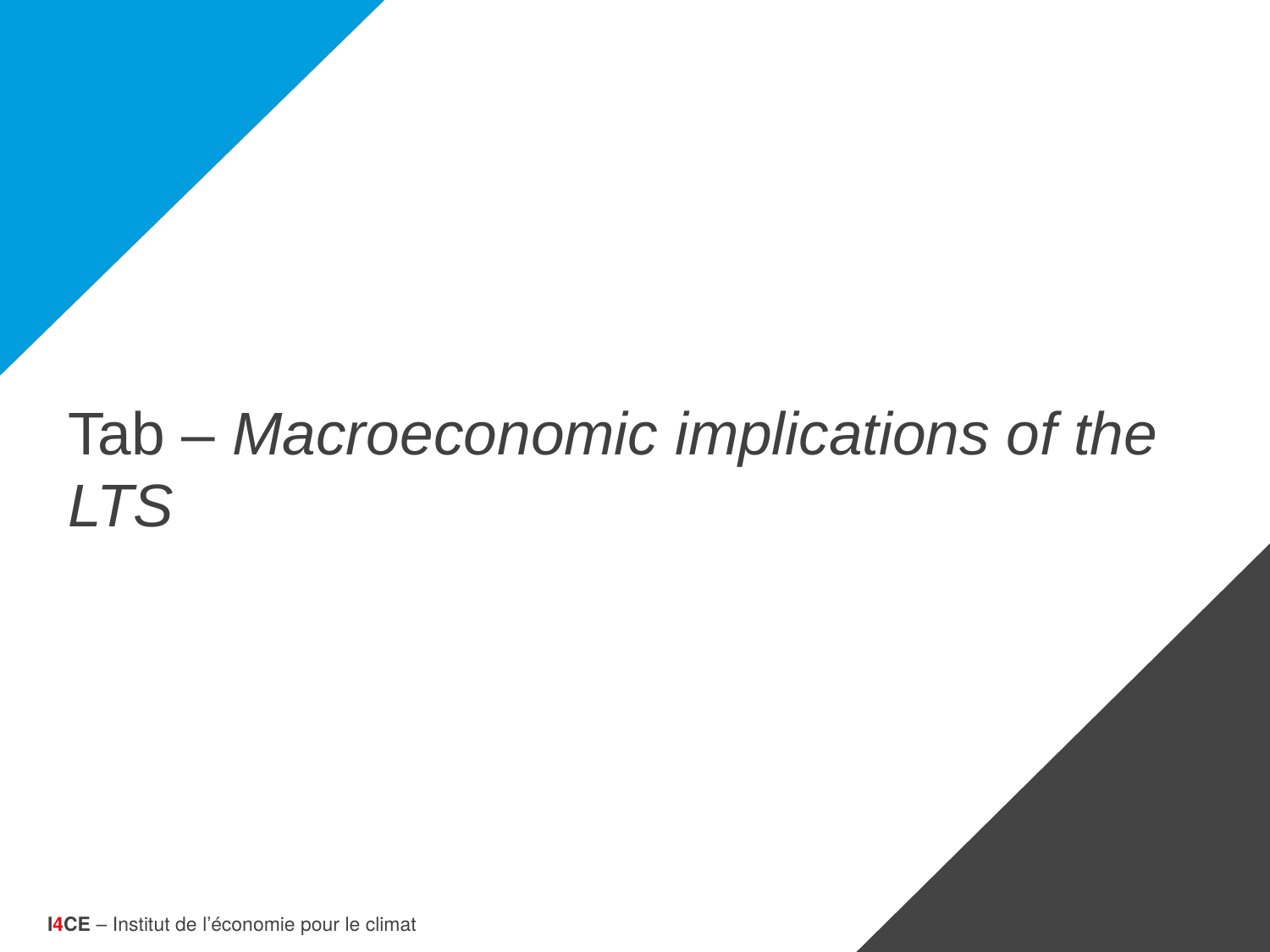

# Tab – Macroeconomic implications of the LTS